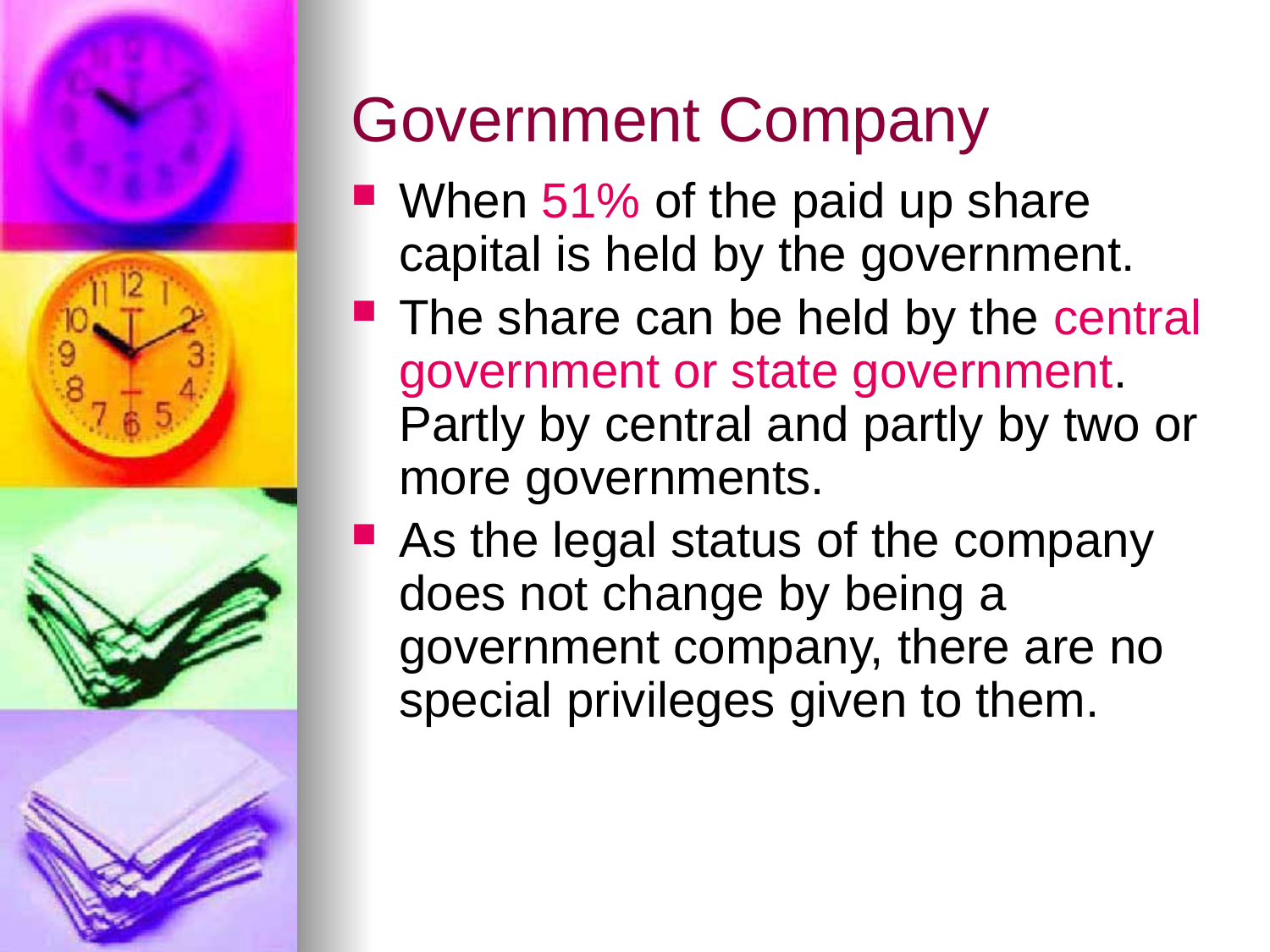

# Government Company
When 51% of the paid up share capital is held by the government.
The share can be held by the central government or state government. Partly by central and partly by two or more governments.
As the legal status of the company does not change by being a government company, there are no special privileges given to them.